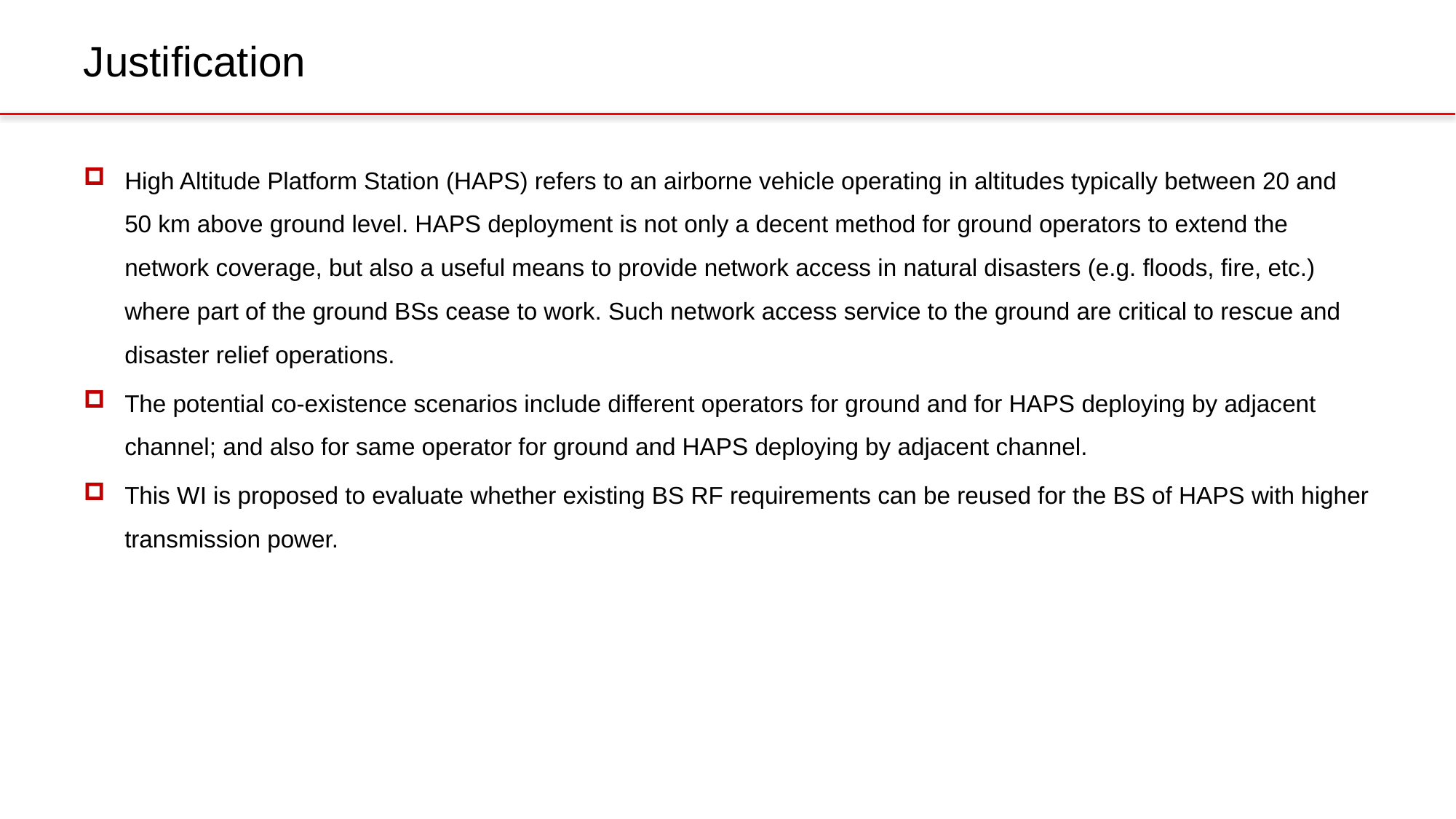

# Justification
High Altitude Platform Station (HAPS) refers to an airborne vehicle operating in altitudes typically between 20 and 50 km above ground level. HAPS deployment is not only a decent method for ground operators to extend the network coverage, but also a useful means to provide network access in natural disasters (e.g. floods, fire, etc.) where part of the ground BSs cease to work. Such network access service to the ground are critical to rescue and disaster relief operations.
The potential co-existence scenarios include different operators for ground and for HAPS deploying by adjacent channel; and also for same operator for ground and HAPS deploying by adjacent channel.
This WI is proposed to evaluate whether existing BS RF requirements can be reused for the BS of HAPS with higher transmission power.